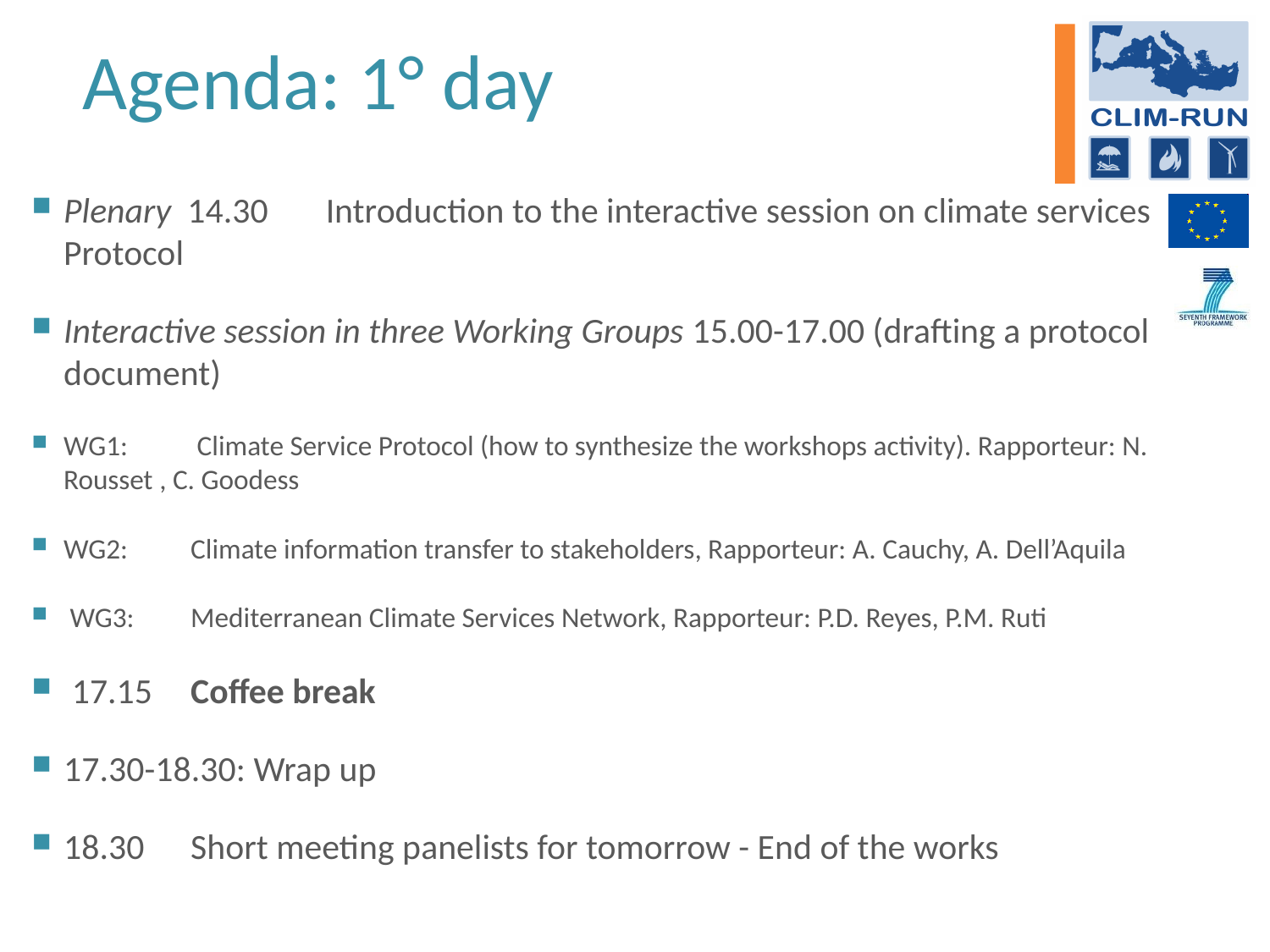

# Agenda: 1° day
Plenary  14.30 	 Introduction to the interactive session on climate services Protocol
Interactive session in three Working Groups 15.00-17.00 (drafting a protocol document)
WG1:	 Climate Service Protocol (how to synthesize the workshops activity). Rapporteur: N. Rousset , C. Goodess
WG2: 	Climate information transfer to stakeholders, Rapporteur: A. Cauchy, A. Dell’Aquila
 WG3: 	Mediterranean Climate Services Network, Rapporteur: P.D. Reyes, P.M. Ruti
 17.15	Coffee break
17.30-18.30: Wrap up
18.30	Short meeting panelists for tomorrow - End of the works